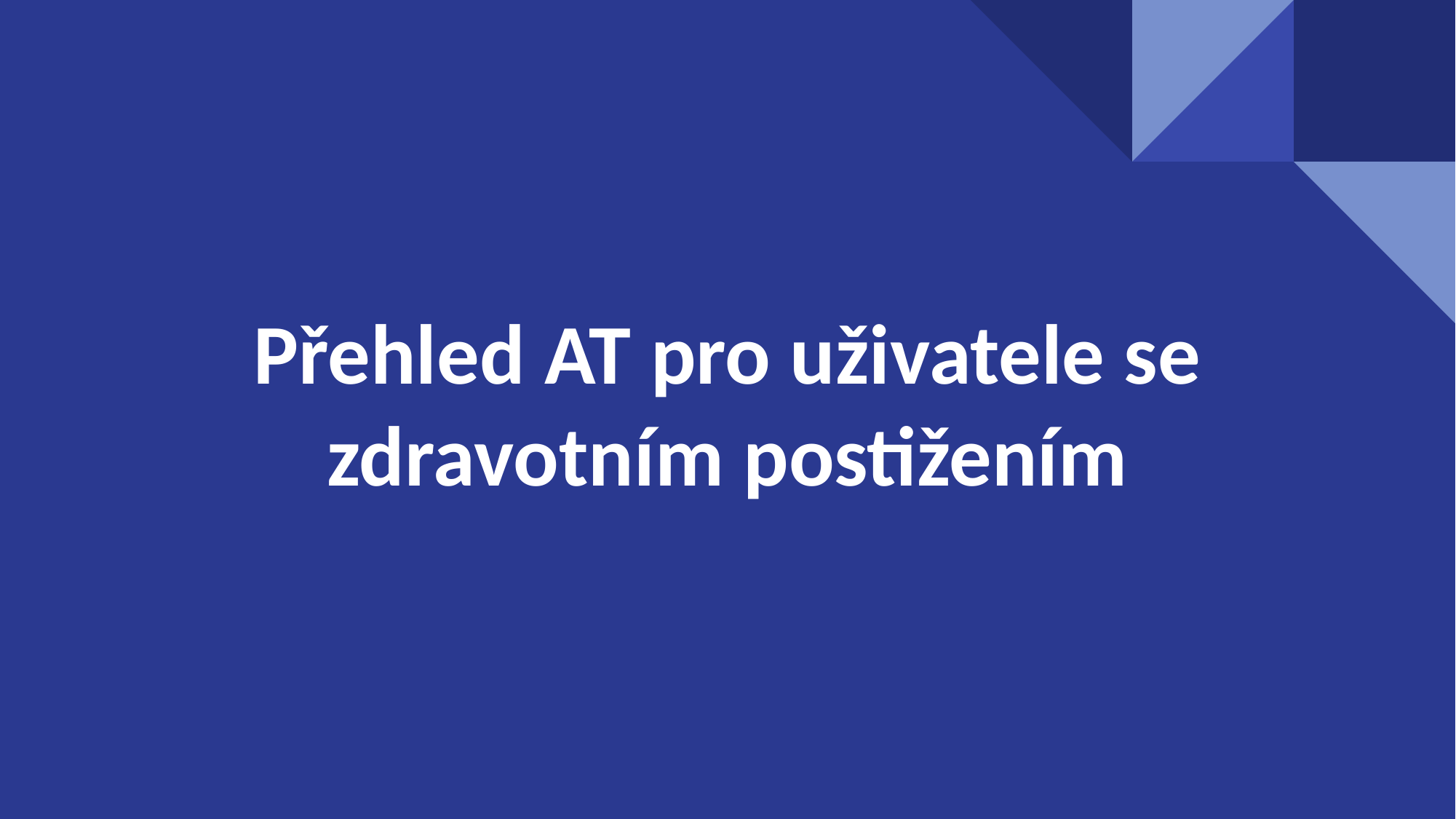

# Přehled AT pro uživatele se zdravotním postižením